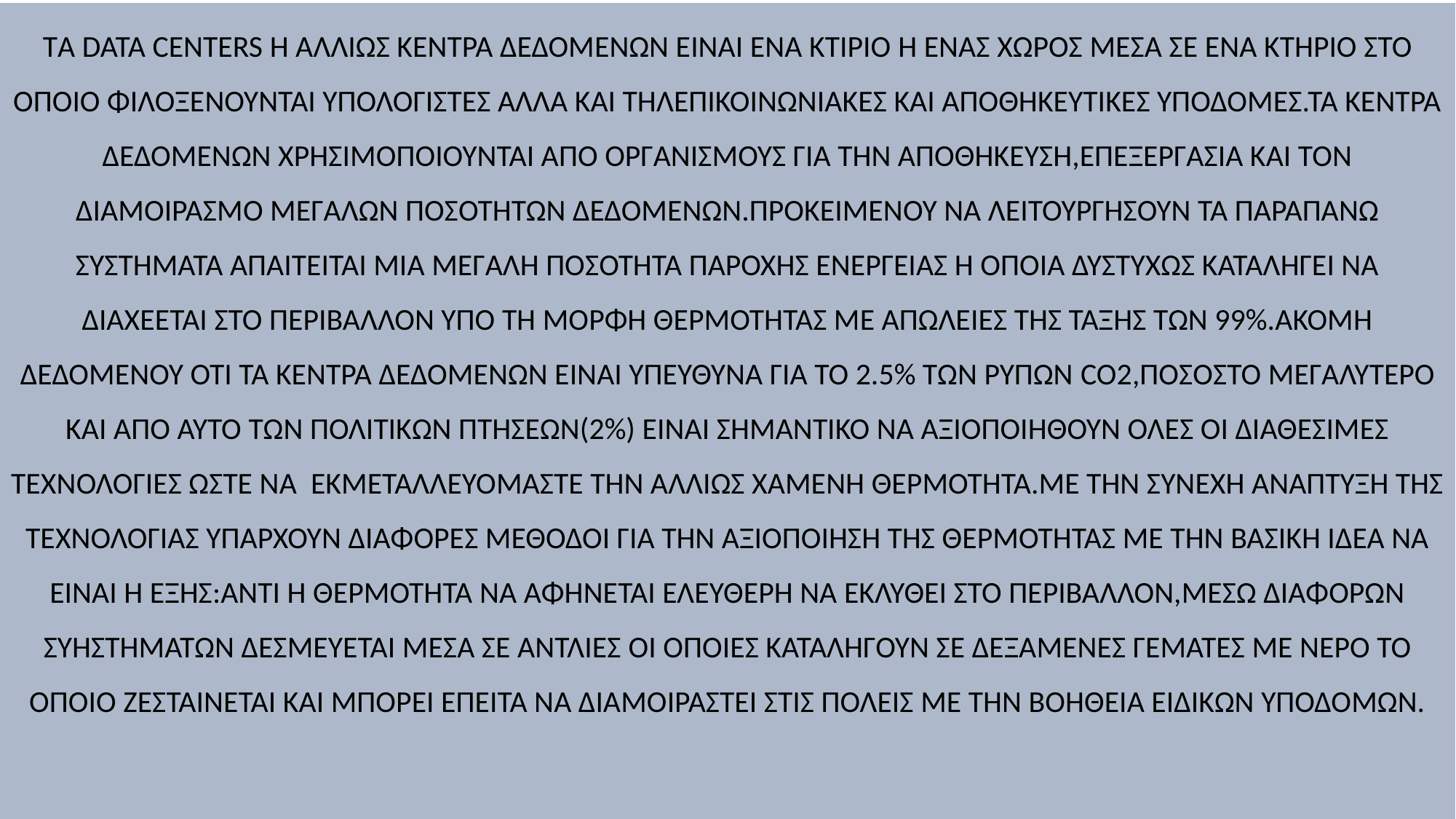

ΤA DATA CENTERS Ή ΑΛΛΙΩΣ ΚΕΝΤΡΑ ΔΕΔΟΜΕΝΩΝ ΕΙΝΑΙ ΕΝΑ ΚΤΙΡΙΟ Ή ΕΝΑΣ ΧΩΡΟΣ ΜΕΣΑ ΣΕ ΕΝΑ ΚΤΗΡΙΟ ΣΤΟ ΟΠΟΙΟ ΦΙΛΟΞΕΝΟΥΝΤΑΙ ΥΠΟΛΟΓΙΣΤΕΣ ΑΛΛΑ ΚΑΙ ΤΗΛΕΠΙΚΟΙΝΩΝΙΑΚΕΣ ΚΑΙ ΑΠΟΘΗΚΕΥΤΙΚΕΣ ΥΠΟΔΟΜΕΣ.ΤΑ ΚΕΝΤΡΑ ΔΕΔΟΜΕΝΩΝ ΧΡΗΣΙΜΟΠΟΙΟΥΝΤΑΙ ΑΠΟ ΟΡΓΑΝΙΣΜΟΥΣ ΓΙΑ ΤΗΝ ΑΠΟΘΗΚΕΥΣΗ,ΕΠΕΞΕΡΓΑΣΙΑ ΚΑΙ ΤΟΝ ΔΙΑΜΟΙΡΑΣΜΟ ΜΕΓΑΛΩΝ ΠΟΣΟΤΗΤΩΝ ΔΕΔΟΜΕΝΩΝ.ΠΡΟΚΕΙΜΕΝΟΥ ΝΑ ΛΕΙΤΟΥΡΓΗΣΟΥΝ ΤΑ ΠΑΡΑΠΑΝΩ ΣΥΣΤΗΜΑΤΑ ΑΠΑΙΤΕΙΤΑΙ ΜΙΑ ΜΕΓΑΛΗ ΠΟΣΟΤΗΤΑ ΠΑΡΟΧΗΣ ΕΝΕΡΓΕΙΑΣ Η ΟΠΟΙΑ ΔΥΣΤΥΧΩΣ ΚΑΤΑΛΗΓΕΙ ΝΑ ΔΙΑΧΕΕΤΑΙ ΣΤΟ ΠΕΡΙΒΑΛΛΟΝ ΥΠΟ ΤΗ ΜΟΡΦΗ ΘΕΡΜΟΤΗΤΑΣ ΜΕ ΑΠΩΛΕΙΕΣ ΤΗΣ ΤΑΞΗΣ ΤΩΝ 99%.ΑΚΟΜΗ ΔΕΔΟΜΕΝΟΥ ΟΤΙ ΤΑ ΚΕΝΤΡΑ ΔΕΔΟΜΕΝΩΝ ΕΙΝΑΙ ΥΠΕΥΘΥΝΑ ΓΙΑ ΤΟ 2.5% ΤΩΝ ΡΥΠΩΝ CO2,ΠΟΣΟΣΤΟ ΜΕΓΑΛΥΤΕΡΟ ΚΑΙ ΑΠΟ ΑΥΤΟ ΤΩΝ ΠΟΛΙΤΙΚΩΝ ΠΤΗΣΕΩΝ(2%) ΕΙΝΑΙ ΣΗΜΑΝΤΙΚΟ ΝΑ ΑΞΙΟΠΟΙΗΘΟΥΝ ΟΛΕΣ ΟΙ ΔΙΑΘΕΣΙΜΕΣ ΤΕΧΝΟΛΟΓΙΕΣ ΩΣΤΕ ΝΑ  ΕΚΜΕΤΑΛΛΕΥΟΜΑΣΤΕ ΤΗΝ ΑΛΛΙΩΣ ΧΑΜΕΝΗ ΘΕΡΜΟΤΗΤΑ.ΜΕ ΤΗΝ ΣΥΝΕΧΗ ΑΝΑΠΤΥΞΗ ΤΗΣ ΤΕΧΝΟΛΟΓΙΑΣ ΥΠΑΡΧΟΥΝ ΔΙΑΦΟΡΕΣ ΜΕΘΟΔΟΙ ΓΙΑ ΤΗΝ ΑΞΙΟΠΟΙΗΣΗ ΤΗΣ ΘΕΡΜΟΤΗΤΑΣ ΜΕ ΤΗΝ ΒΑΣΙΚΗ ΙΔΕΑ ΝΑ ΕΙΝΑΙ Η ΕΞΗΣ:ΑΝΤΙ Η ΘΕΡΜΟΤΗΤΑ ΝΑ ΑΦΗΝΕΤΑΙ ΕΛΕΥΘΕΡΗ ΝΑ ΕΚΛΥΘΕΙ ΣΤΟ ΠΕΡΙΒΑΛΛΟΝ,ΜΕΣΩ ΔΙΑΦΟΡΩΝ ΣΥΗΣΤΗΜΑΤΩΝ ΔΕΣΜΕΥΕΤΑΙ ΜΕΣΑ ΣΕ ΑΝΤΛΙΕΣ OΙ ΟΠΟΙΕΣ ΚΑΤΑΛΗΓΟΥΝ ΣΕ ΔΕΞΑΜΕΝΕΣ ΓΕΜΑΤΕΣ ΜΕ ΝΕΡΟ ΤΟ ΟΠΟΙΟ ΖΕΣΤΑΙΝΕΤΑΙ ΚΑΙ ΜΠΟΡΕΙ ΕΠΕΙΤΑ ΝΑ ΔΙΑΜΟΙΡΑΣΤΕΙ ΣΤΙΣ ΠΟΛΕΙΣ ΜΕ ΤΗΝ ΒΟΗΘΕΙΑ ΕΙΔΙΚΩΝ ΥΠΟΔΟΜΩΝ.

4